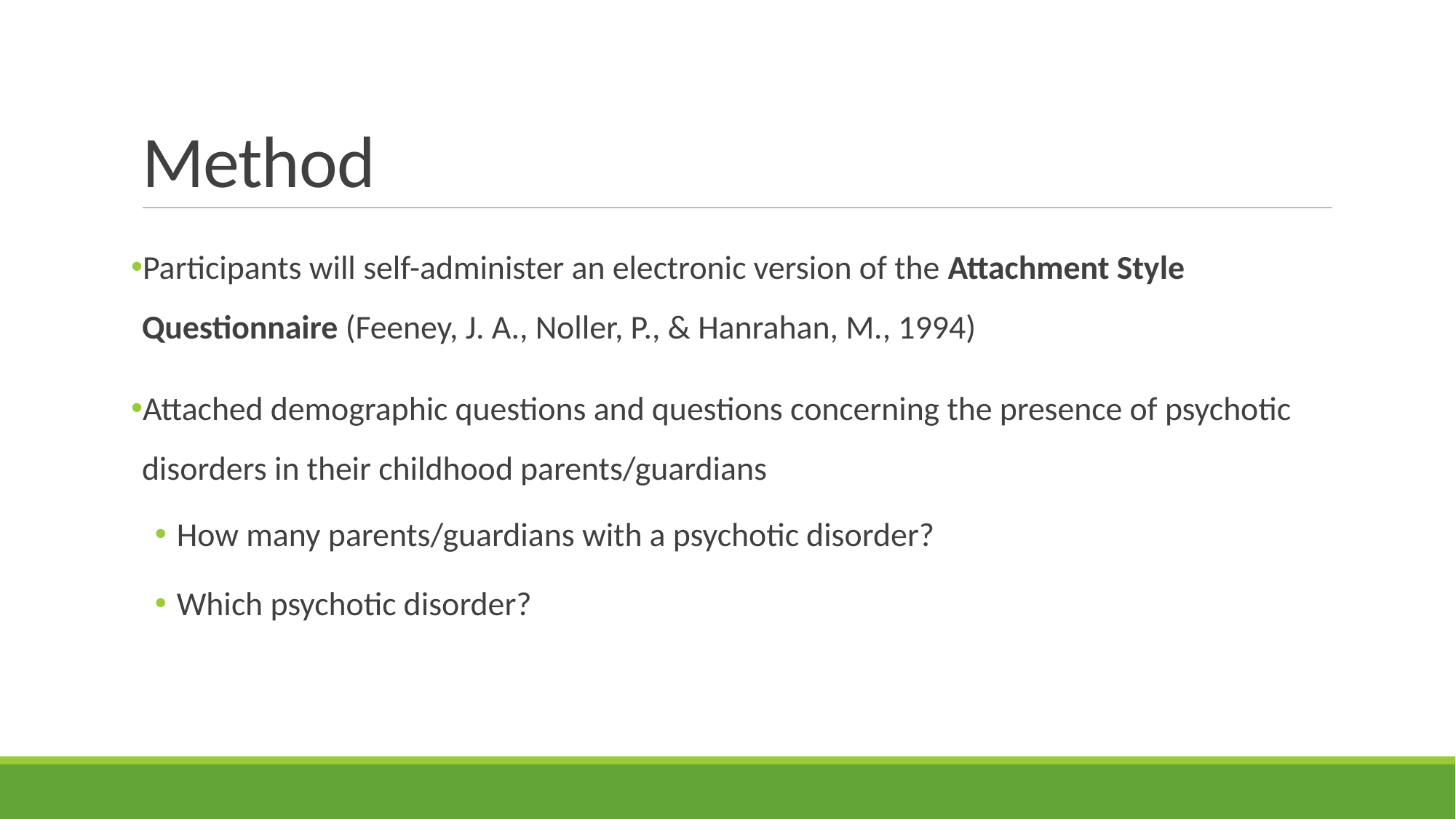

# Method
Participants will self-administer an electronic version of the Attachment Style Questionnaire (Feeney, J. A., Noller, P., & Hanrahan, M., 1994)
Attached demographic questions and questions concerning the presence of psychotic disorders in their childhood parents/guardians
How many parents/guardians with a psychotic disorder?
Which psychotic disorder?